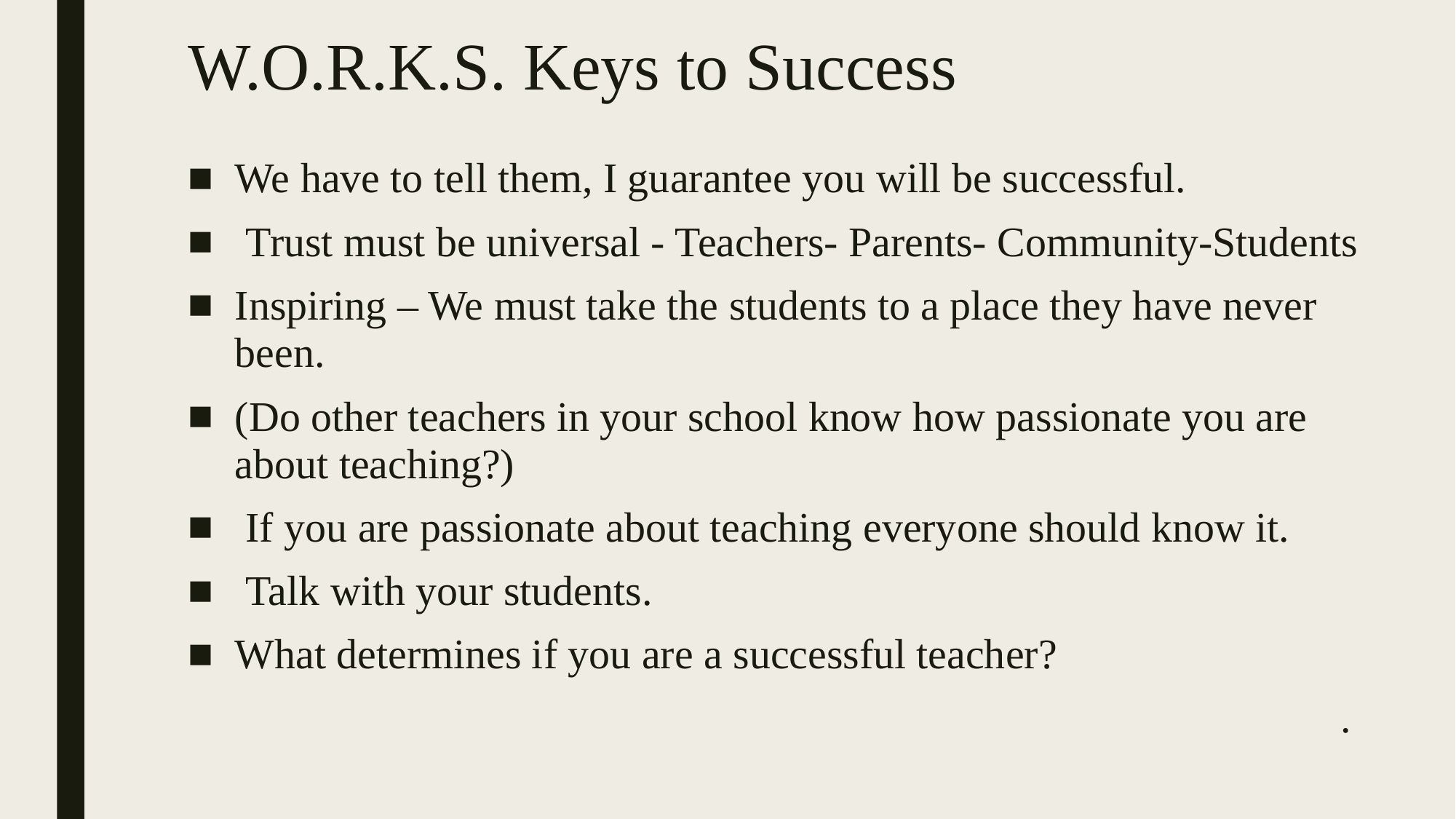

# W.O.R.K.S. Keys to Success
We have to tell them, I guarantee you will be successful.
 Trust must be universal - Teachers- Parents- Community-Students
Inspiring – We must take the students to a place they have never been.
(Do other teachers in your school know how passionate you are about teaching?)
 If you are passionate about teaching everyone should know it.
 Talk with your students.
What determines if you are a successful teacher?
.